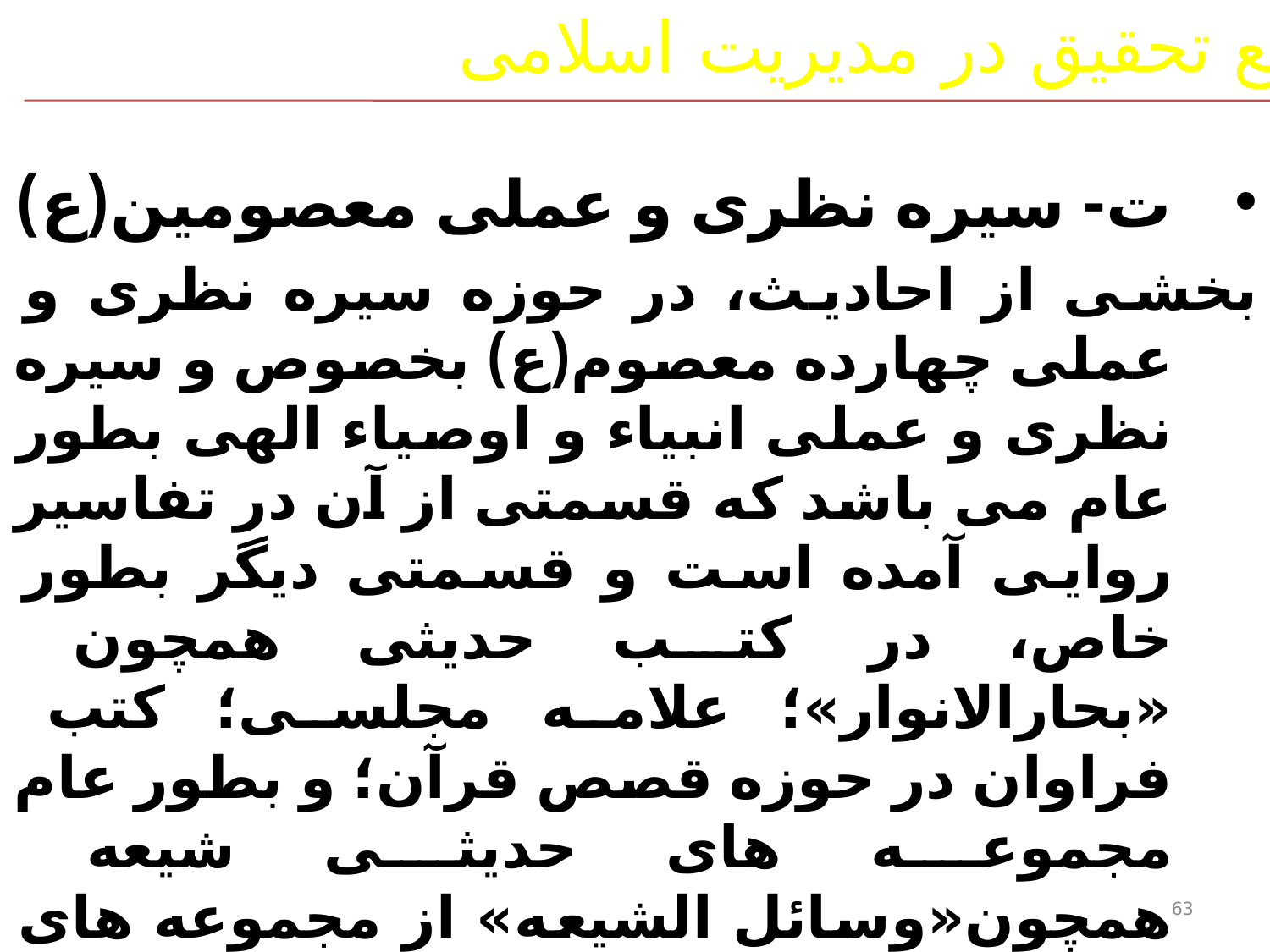

منابع تحقیق در مدیریت اسلامی

ت- سیره نظری و عملی معصومین(ع)
بخشی از احادیث، در حوزه سیره نظری و عملی چهارده معصوم(ع) بخصوص و سیره نظری و عملی انبیاء و اوصیاء الهی بطور عام می باشد که قسمتی از آن در تفاسیر روایی آمده است و قسمتی دیگر بطور خاص، در کتب حدیثی همچون «بحارالانوار»؛ علامه مجلسی؛ کتب فراوان در حوزه قصص قرآن؛ و بطور عام مجموعه های حدیثی شیعه همچون«وسائل الشیعه» از مجموعه های حدیثی اهل سنت؛ «کنزالعمال»: علاءالدین فاضل هندی، و کتب دیگر می باشد.
63